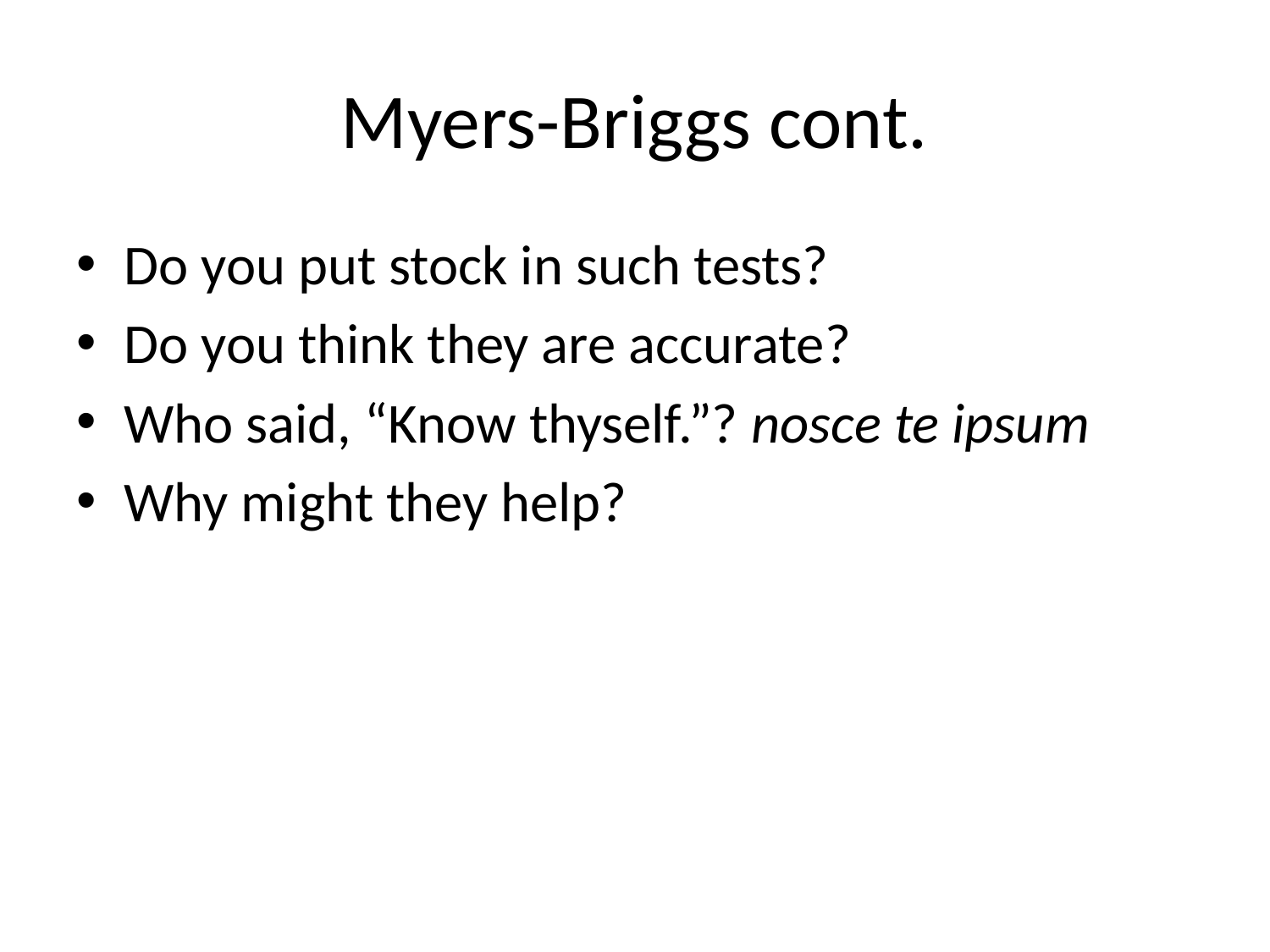

# Myers-Briggs cont.
Do you put stock in such tests?
Do you think they are accurate?
Who said, “Know thyself.”? nosce te ipsum
Why might they help?